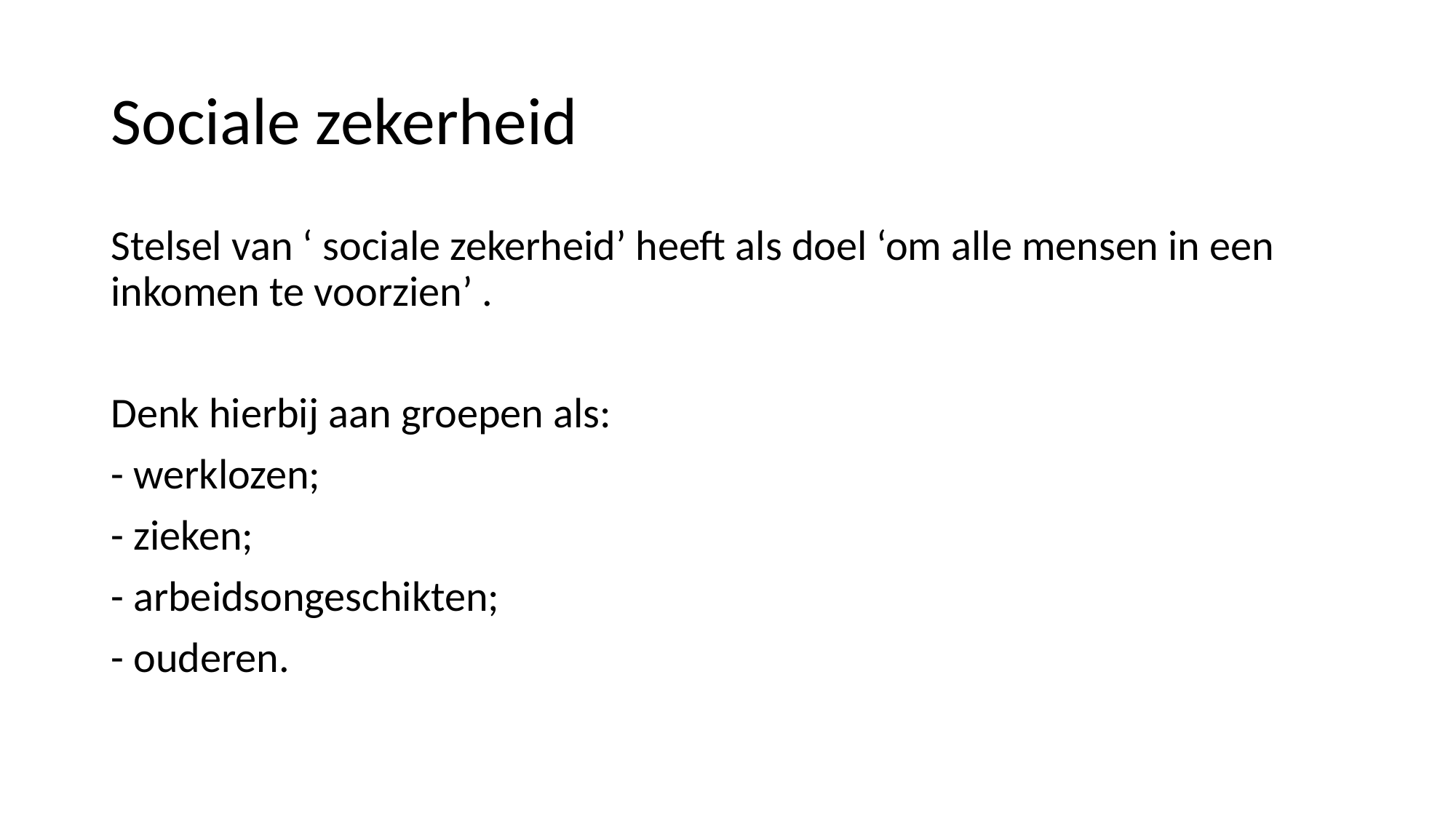

# Sociale zekerheid
Stelsel van ‘ sociale zekerheid’ heeft als doel ‘om alle mensen in een inkomen te voorzien’ .

Denk hierbij aan groepen als:
- werklozen;
- zieken;
- arbeidsongeschikten;
- ouderen.